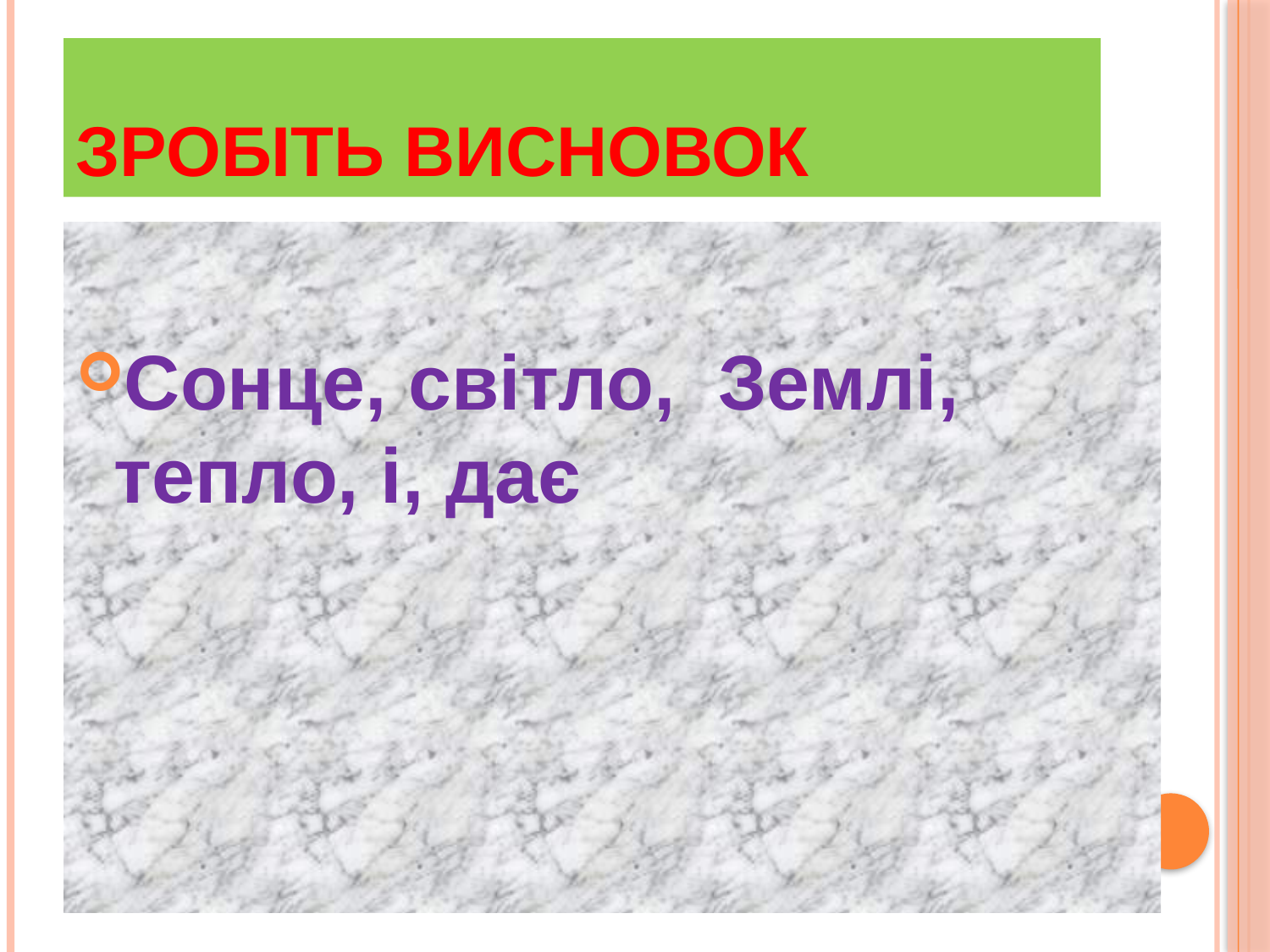

# Зробіть висновок

Сонце, світло,  Землі, тепло, і, дає